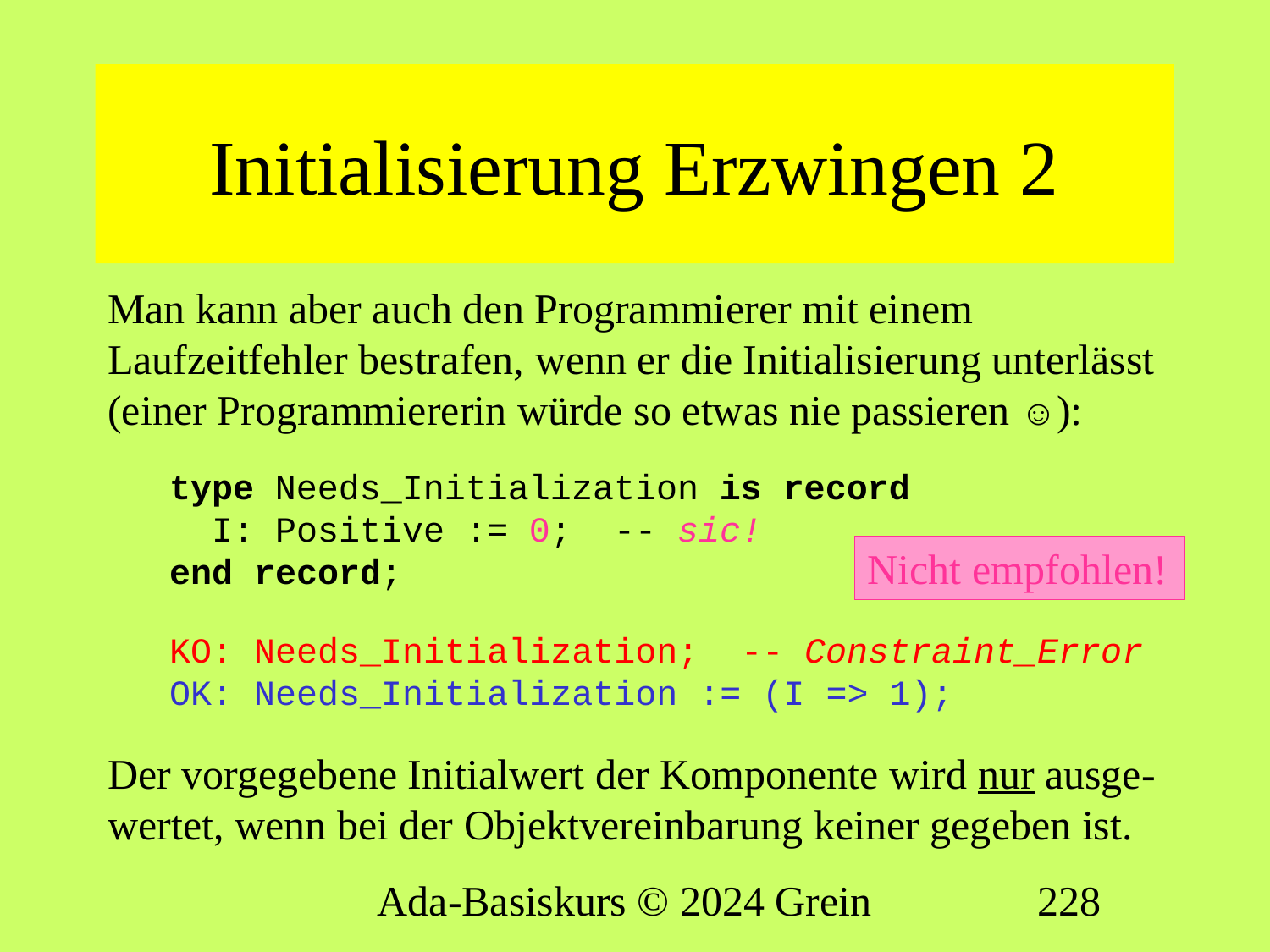

# Initialisierung Erzwingen 2
Man kann aber auch den Programmierer mit einem Laufzeitfehler bestrafen, wenn er die Initialisierung unterlässt (einer Programmiererin würde so etwas nie passieren ☺):

type Needs_Initialization is record
  I: Positive := 0;  -- sic!
end record;
KO: Needs_Initialization;  -- Constraint_Error
OK: Needs_Initialization := (I => 1);

Der vorgegebene Initialwert der Komponente wird nur ausge-wertet, wenn bei der Objektvereinbarung keiner gegeben ist.
Nicht empfohlen!
Ada-Basiskurs © 2024 Grein
228